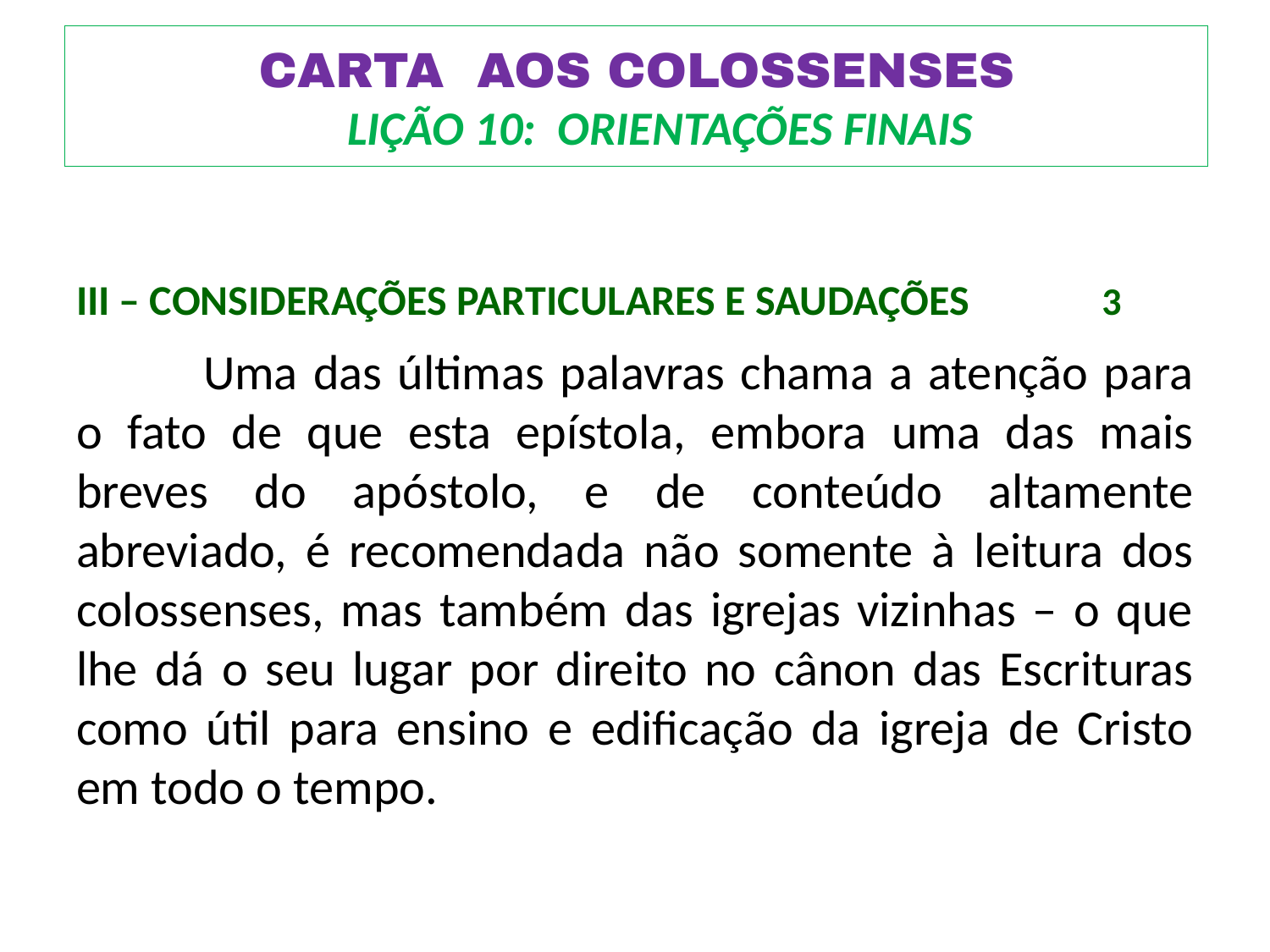

# CARTA  AOS COLOSSENSES LIÇÃO 10:  ORIENTAÇÕES FINAIS
III – CONSIDERAÇÕES PARTICULARES E SAUDAÇÕES	 3

	Uma das últimas palavras chama a atenção para o fato de que esta epístola, embora uma das mais breves do apóstolo, e de conteúdo altamente abreviado, é recomendada não somente à leitura dos colossenses, mas também das igrejas vizinhas – o que lhe dá o seu lugar por direito no cânon das Escrituras como útil para ensino e edificação da igreja de Cristo em todo o tempo.